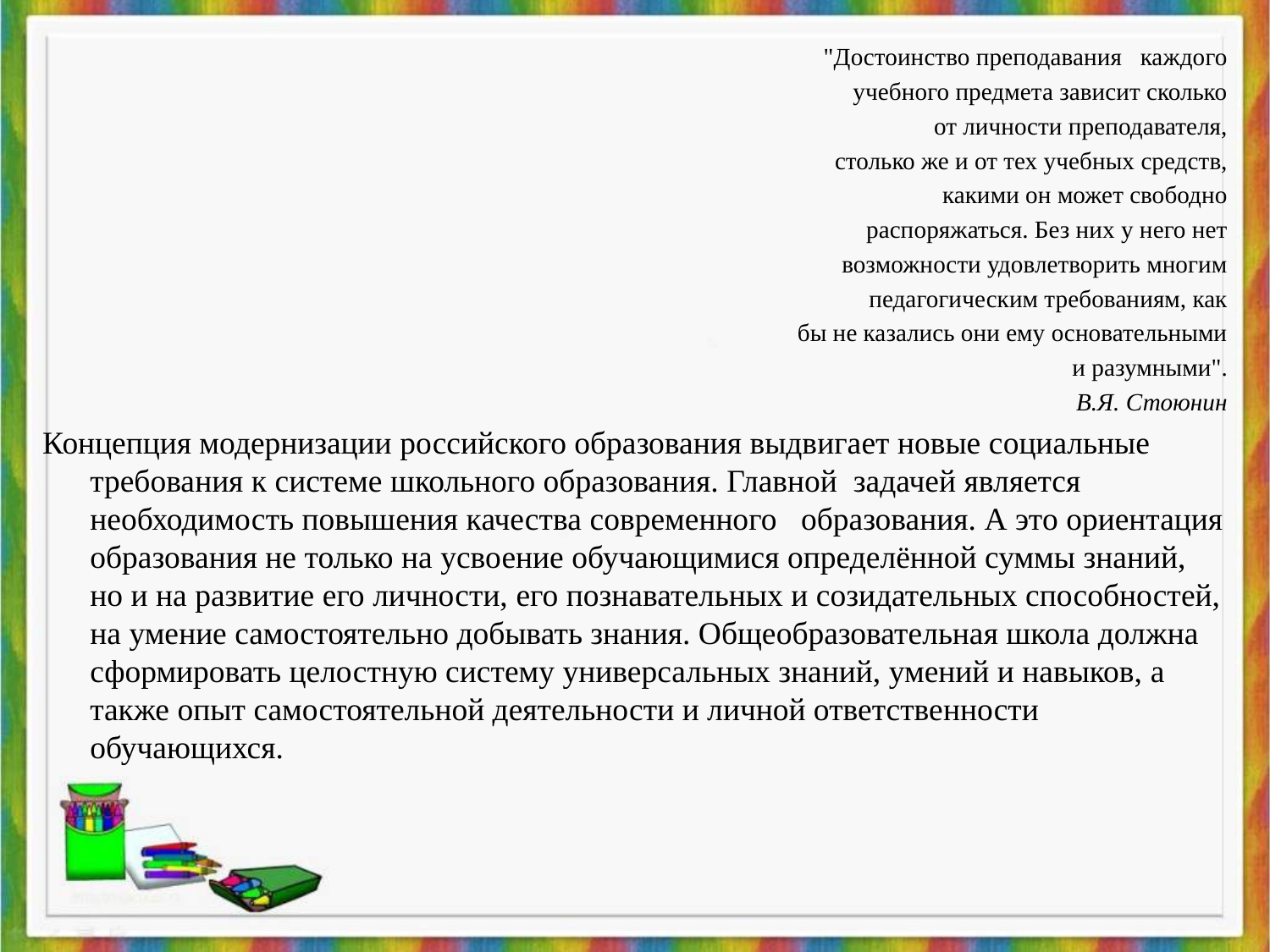

"Достоинство преподавания   каждого
учебного предмета зависит сколько
от личности преподавателя,
столько же и от тех учебных средств,
какими он может свободно
распоряжаться. Без них у него нет
возможности удовлетворить многим
педагогическим требованиям, как
бы не казались они ему основательными
и разумными".
 В.Я. Стоюнин
Концепция модернизации российского образования выдвигает новые социальные требования к системе школьного образования. Главной  задачей является необходимость повышения качества современного   образования. А это ориентация образования не только на усвоение обучающимися определённой суммы знаний, но и на развитие его личности, его познавательных и созидательных способностей, на умение самостоятельно добывать знания. Общеобразовательная школа должна сформировать целостную систему универсальных знаний, умений и навыков, а также опыт самостоятельной деятельности и личной ответственности обучающихся.